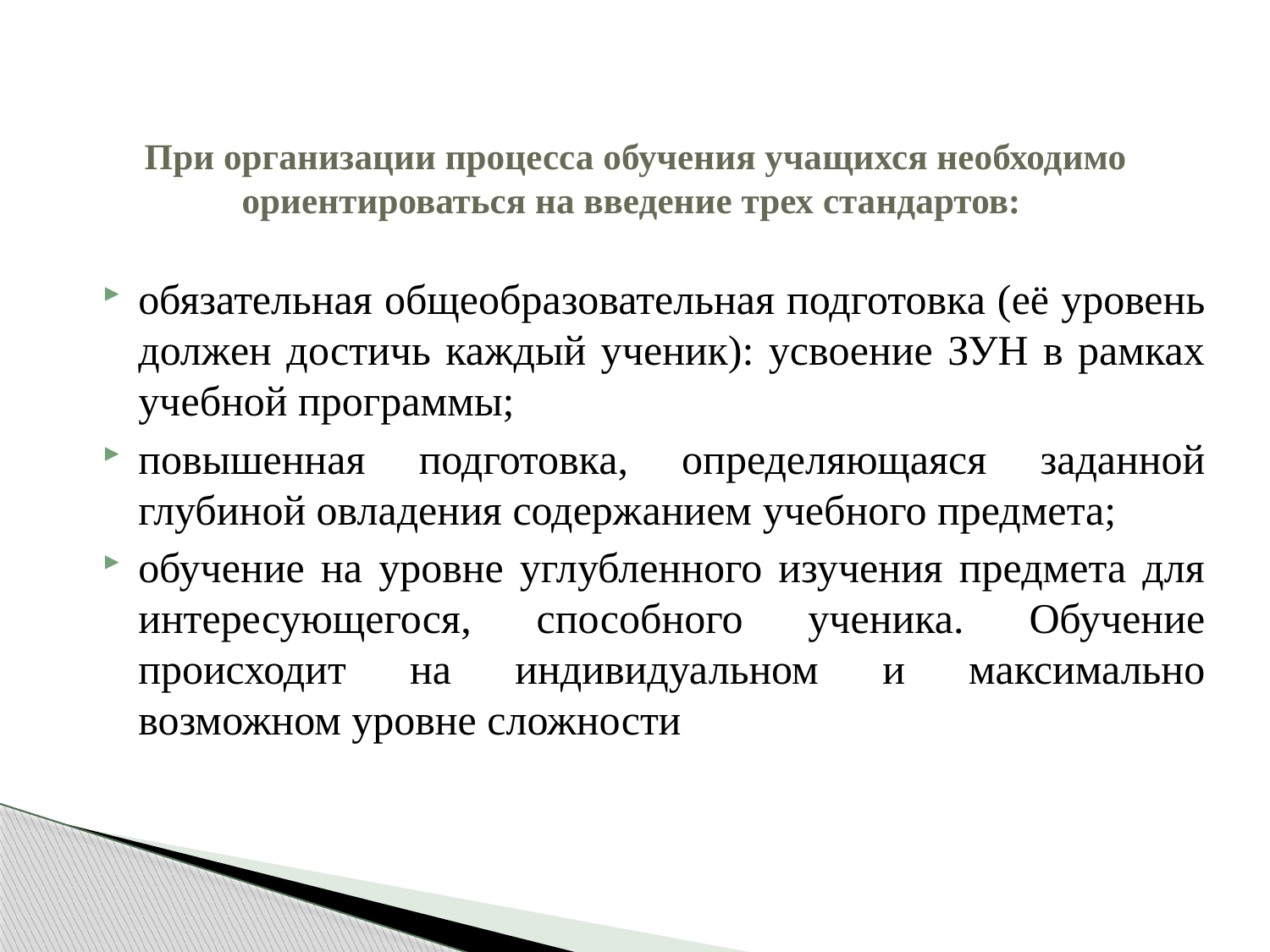

# При организации процесса обучения учащихся необходимо ориентироваться на введение трех стандартов:
обязательная общеобразовательная подготовка (её уровень должен достичь каждый ученик): усвоение ЗУН в рамках учебной программы;
повышенная подготовка, определяющаяся заданной глубиной овладения содержанием учебного предмета;
обучение на уровне углубленного изучения предмета для интересующегося, способного ученика. Обучение происходит на индивидуальном и максимально возможном уровне сложности